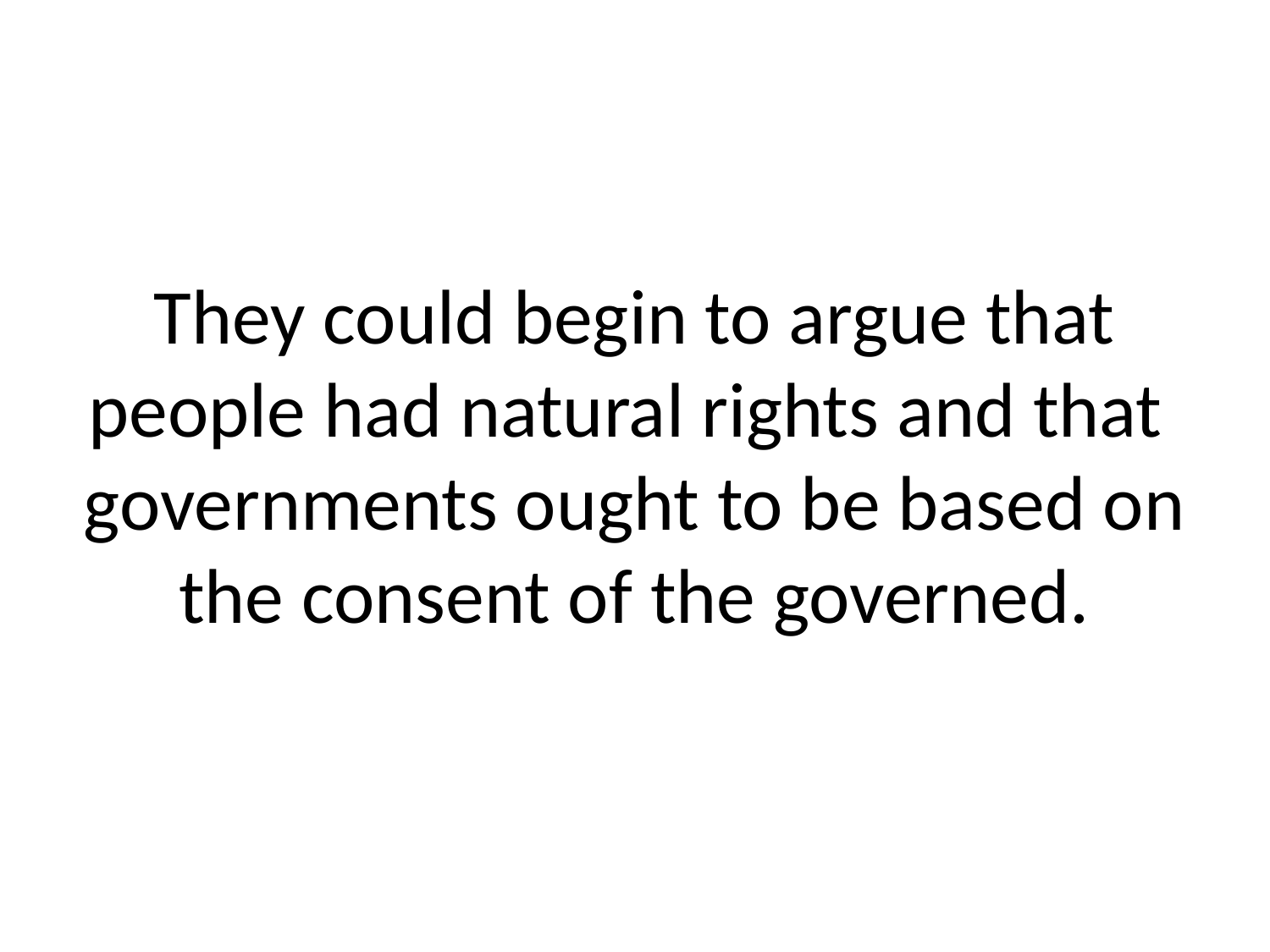

# They could begin to argue that people had natural rights and that  governments ought to be based on the consent of the governed.